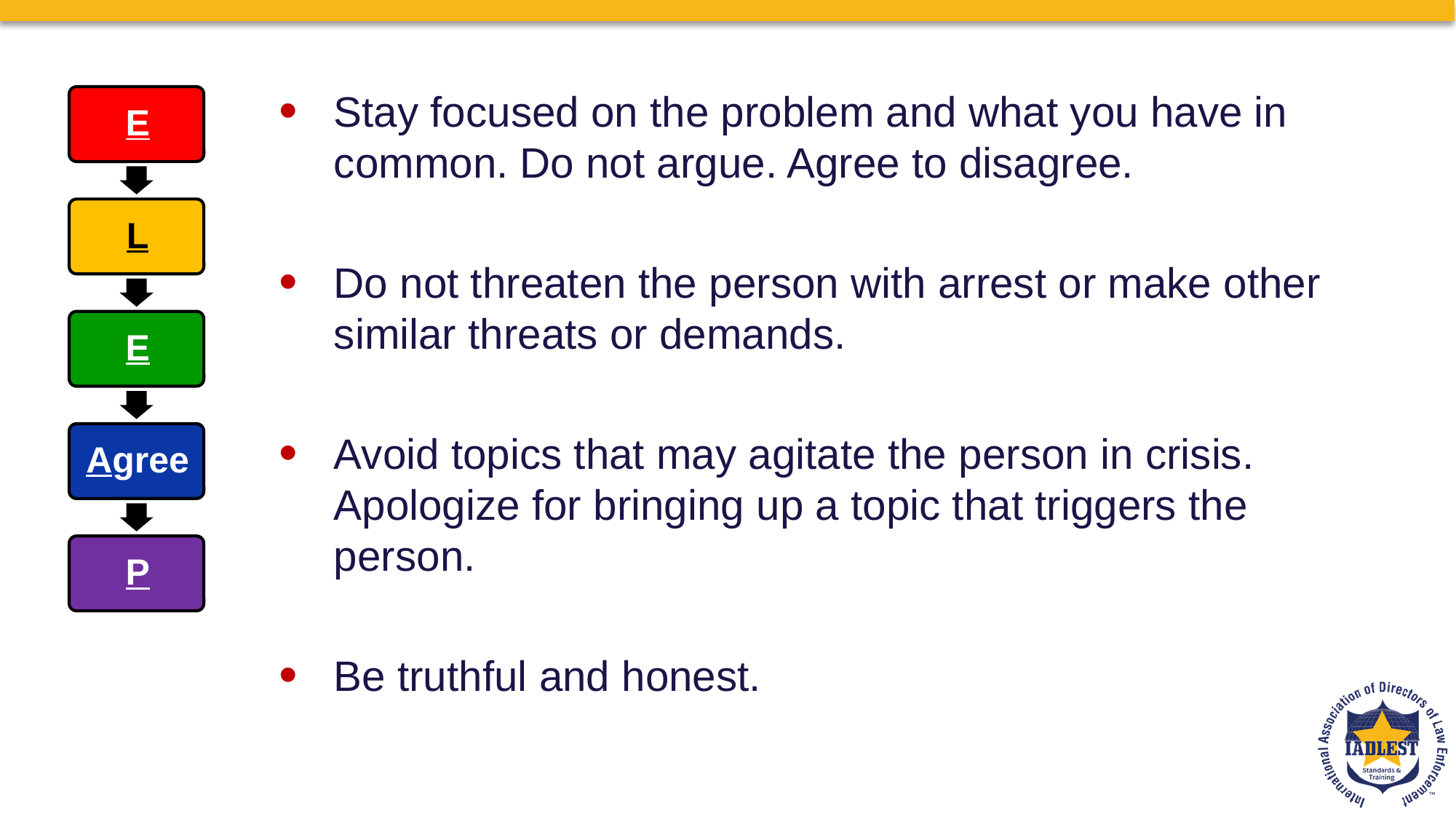

Stay focused on the problem and what you have in common. Do not argue. Agree to disagree.

Do not threaten the person with arrest or make other similar threats or demands.

Avoid topics that may agitate the person in crisis. Apologize for bringing up a topic that triggers the person.

Be truthful and honest.
E

L

E

Agree

P